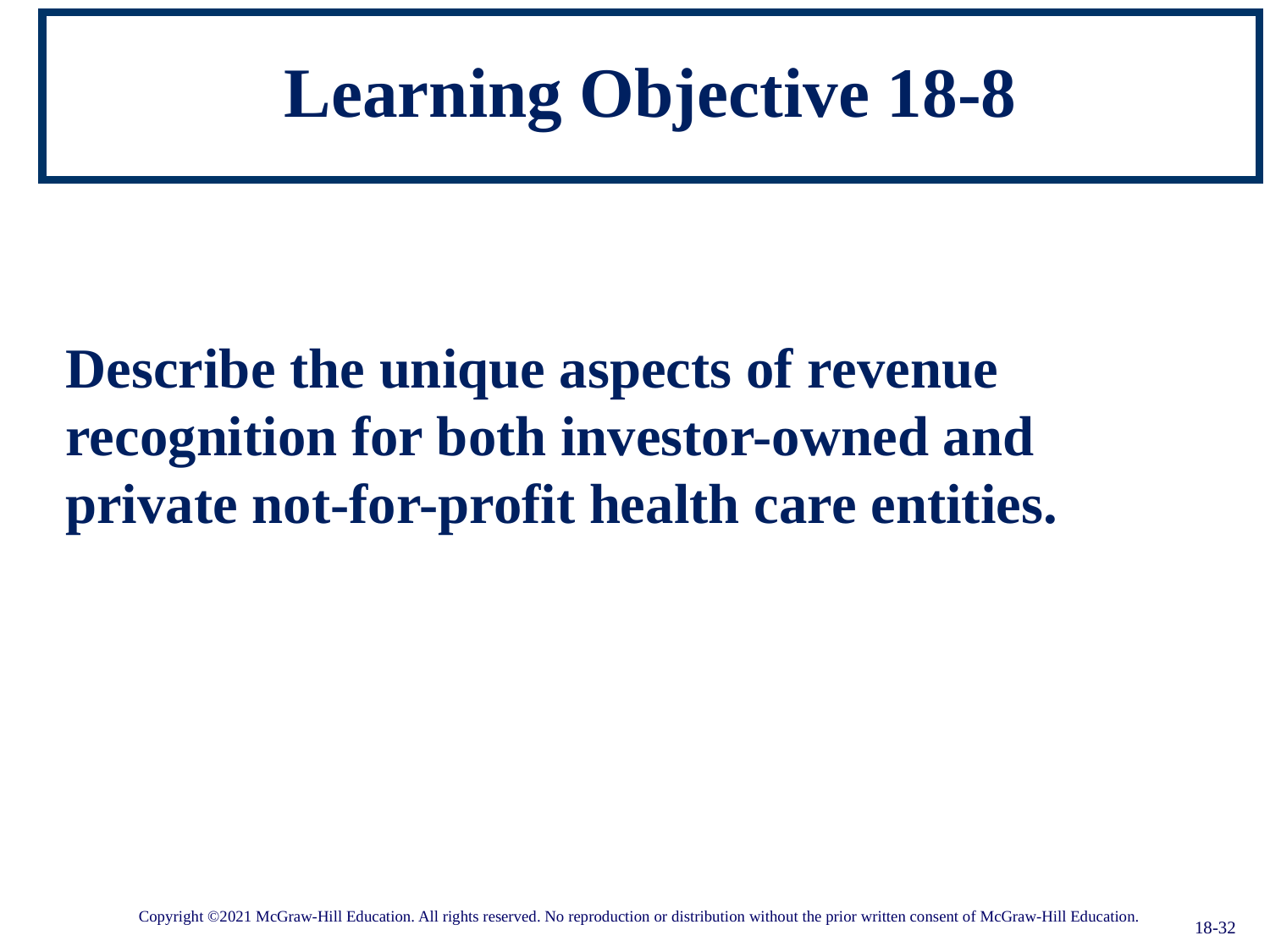

# Learning Objective 18-8

Describe the unique aspects of revenue recognition for both investor-owned and private not-for-profit health care entities.

18-32
Copyright ©2021 McGraw-Hill Education. All rights reserved. No reproduction or distribution without the prior written consent of McGraw-Hill Education.